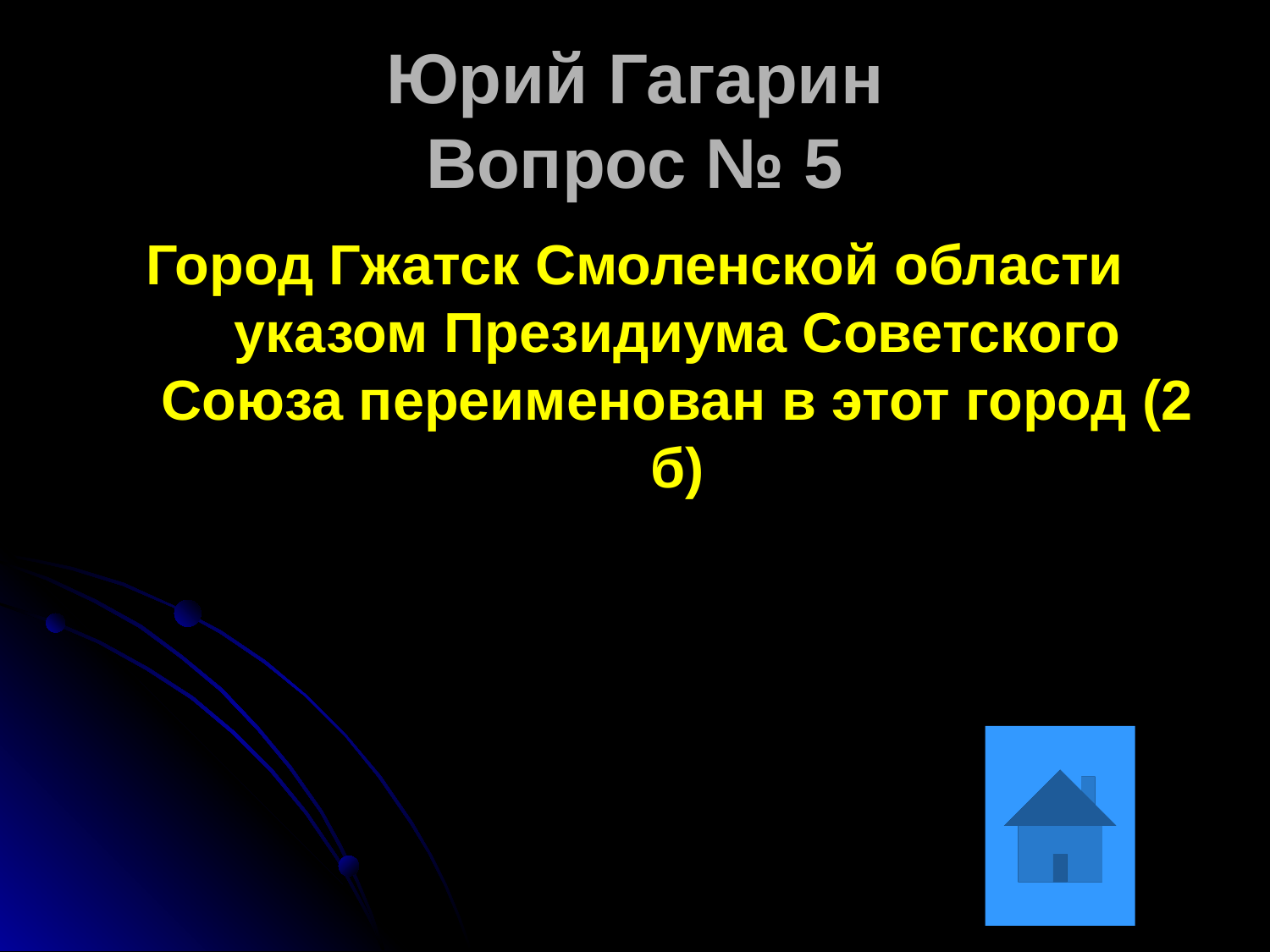

Юрий Гагарин
Вопрос № 5
Город Гжатск Смоленской области указом Президиума Советского Союза переименован в этот город (2 б)